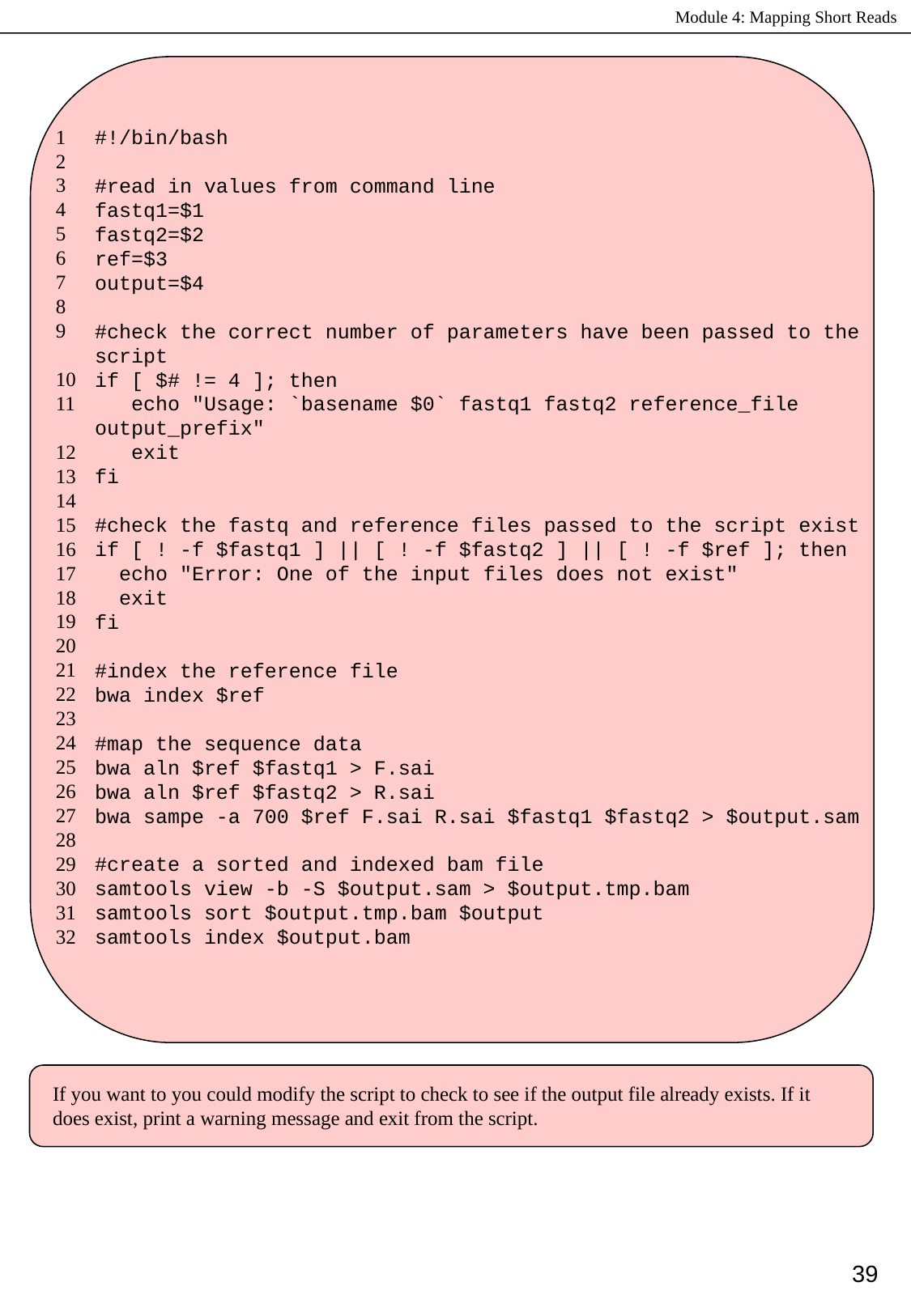

1
2
3
4
5
6
7
8
9

10
11

12
13
14
15
16
17
18
19
20
21
22
23
24
25
26
27
28
29
30
31
32
#!/bin/bash

#read in values from command line
fastq1=$1
fastq2=$2
ref=$3
output=$4

#check the correct number of parameters have been passed to the script
if [ $# != 4 ]; then
   echo "Usage: `basename $0` fastq1 fastq2 reference_file output_prefix"
   exit
fi

#check the fastq and reference files passed to the script exist
if [ ! -f $fastq1 ] || [ ! -f $fastq2 ] || [ ! -f $ref ]; then
  echo "Error: One of the input files does not exist"
  exit
fi

#index the reference file
bwa index $ref

#map the sequence data
bwa aln $ref $fastq1 > F.sai
bwa aln $ref $fastq2 > R.sai
bwa sampe -a 700 $ref F.sai R.sai $fastq1 $fastq2 > $output.sam

#create a sorted and indexed bam file
samtools view -b -S $output.sam > $output.tmp.bam
samtools sort $output.tmp.bam $output
samtools index $output.bam

If you want to you could modify the script to check to see if the output file already exists. If it does exist, print a warning message and exit from the script.

39